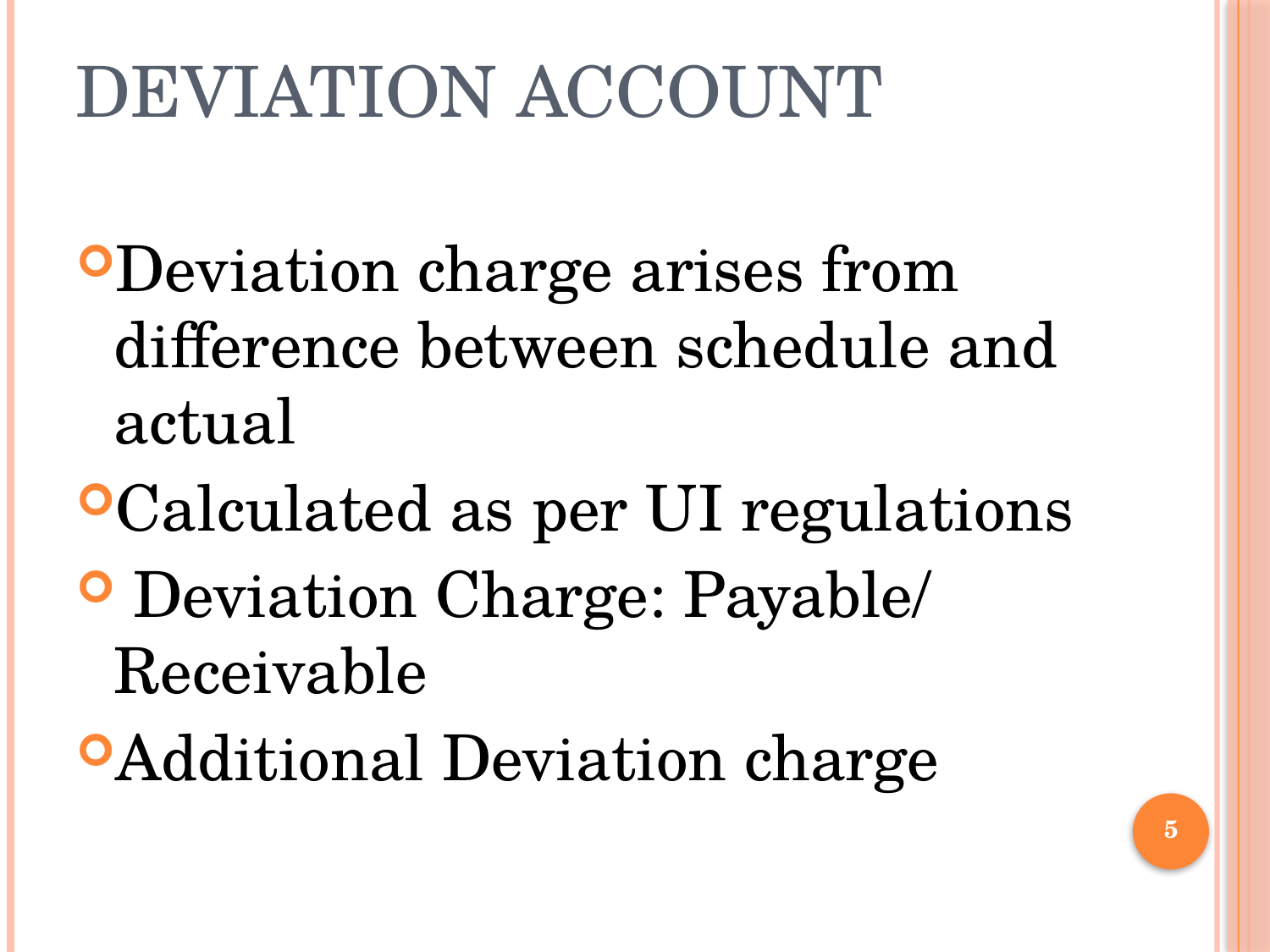

# Deviation Account
Deviation charge arises from difference between schedule and actual
Calculated as per UI regulations
 Deviation Charge: Payable/ Receivable
Additional Deviation charge
5